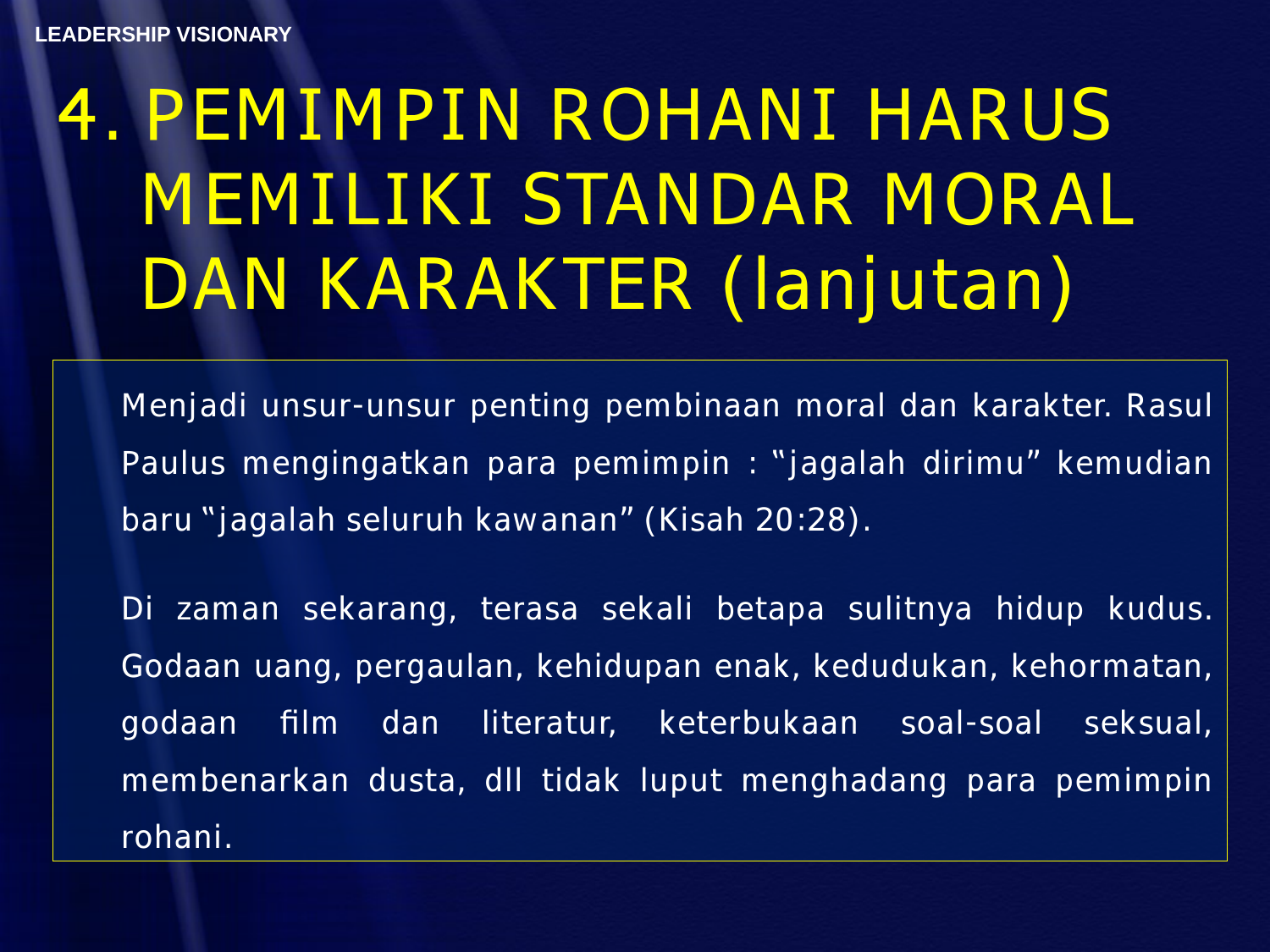

4. PEMIMPIN ROHANI HARUS
    MEMILIKI STANDAR MORAL
    DAN KARAKTER (lanjutan)
	Menjadi unsur-unsur penting pembinaan moral dan karakter. Rasul Paulus mengingatkan para pemimpin : “jagalah dirimu” kemudian baru “jagalah seluruh kawanan” (Kisah 20:28).
	Di zaman sekarang, terasa sekali betapa sulitnya hidup kudus. Godaan uang, pergaulan, kehidupan enak, kedudukan, kehormatan, godaan film dan literatur, keterbukaan soal-soal seksual, membenarkan dusta, dll tidak luput menghadang para pemimpin rohani.